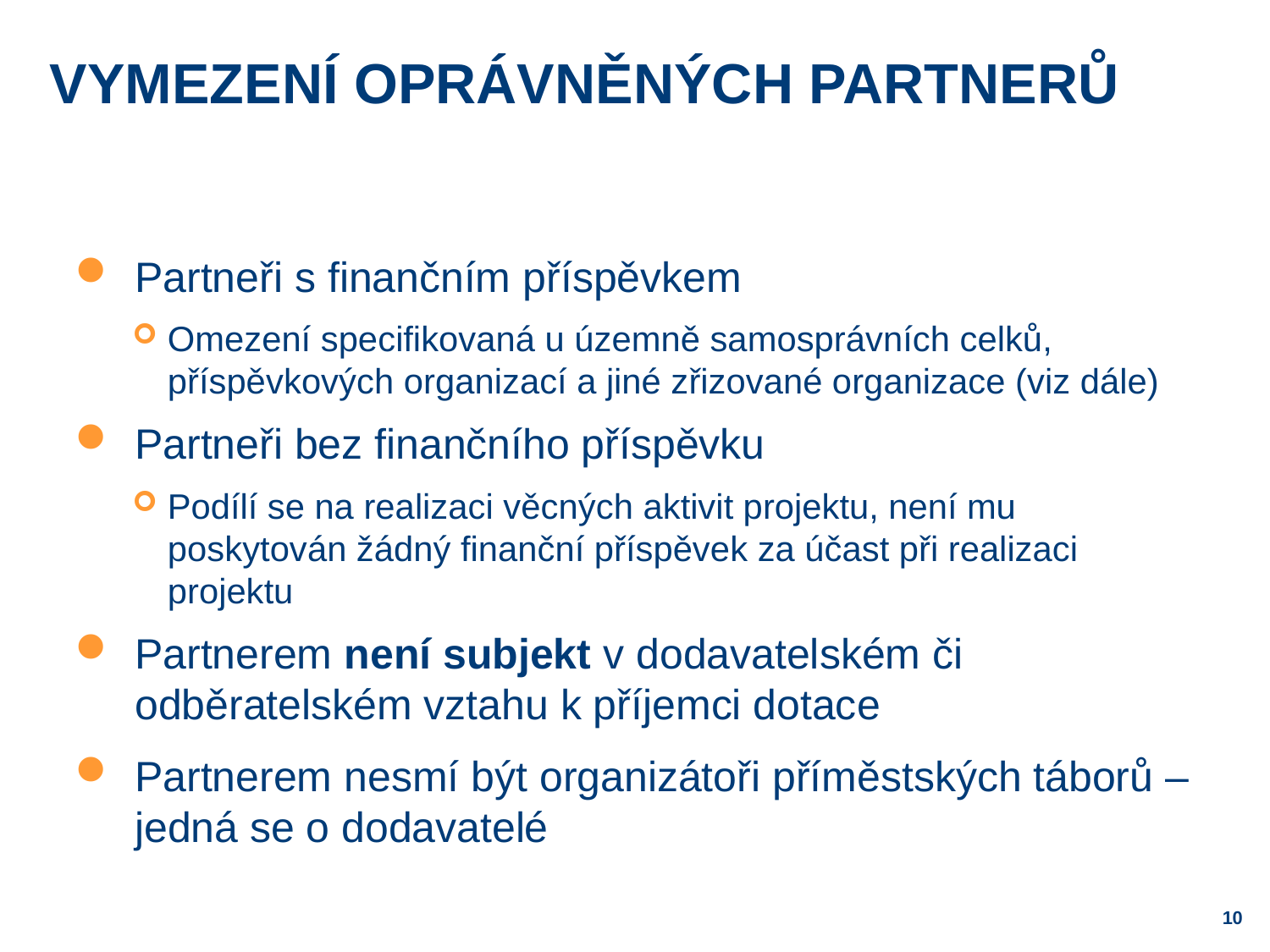

# Vymezení Oprávněných Partnerů
Partneři s finančním příspěvkem
Omezení specifikovaná u územně samosprávních celků, příspěvkových organizací a jiné zřizované organizace (viz dále)
Partneři bez finančního příspěvku
Podílí se na realizaci věcných aktivit projektu, není mu poskytován žádný finanční příspěvek za účast při realizaci projektu
Partnerem není subjekt v dodavatelském či odběratelském vztahu k příjemci dotace
Partnerem nesmí být organizátoři příměstských táborů – jedná se o dodavatelé
10